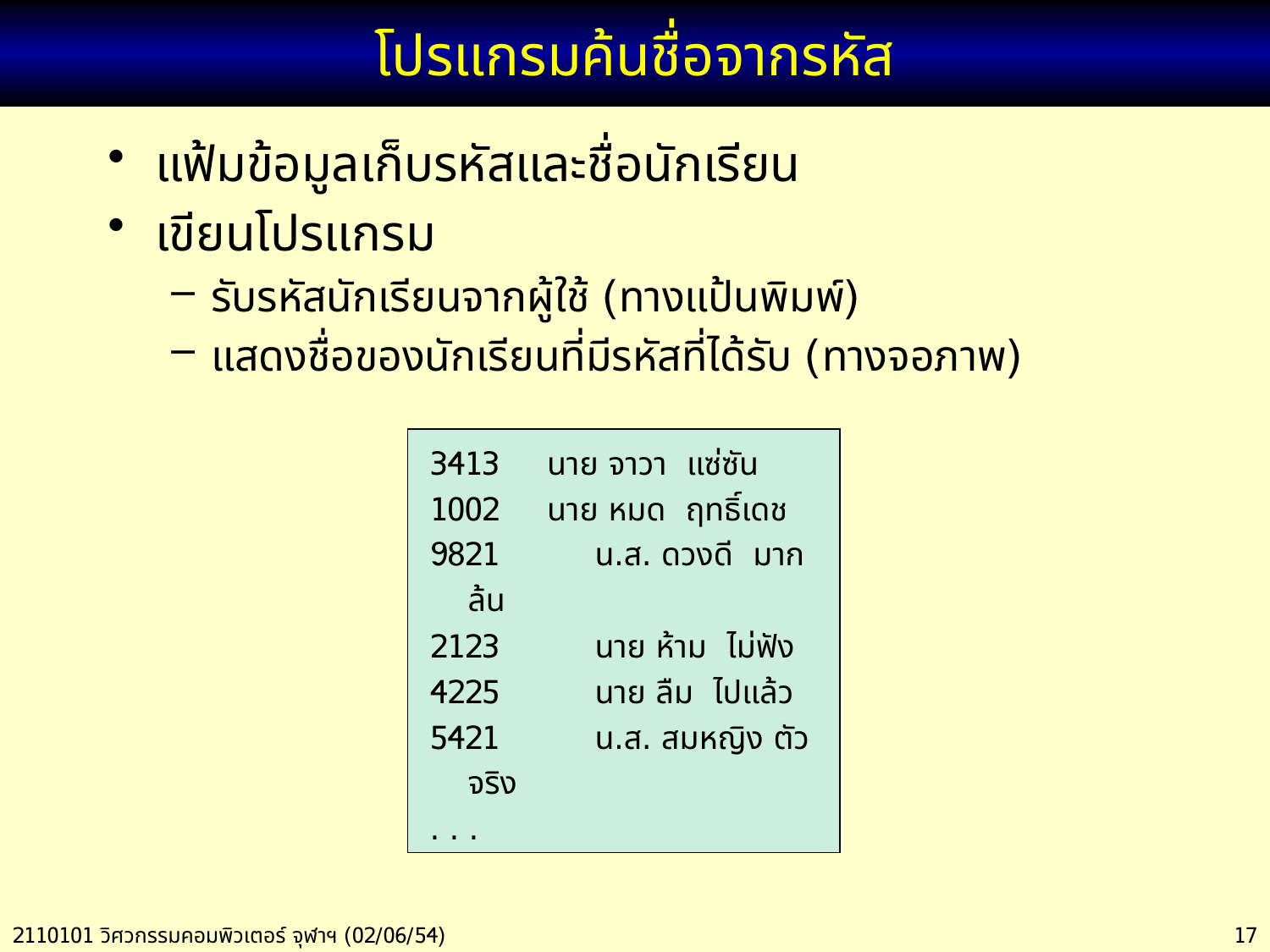

# โปรแกรมค้นชื่อจากรหัส
แฟ้มข้อมูลเก็บรหัสและชื่อนักเรียน
เขียนโปรแกรม
รับรหัสนักเรียนจากผู้ใช้ (ทางแป้นพิมพ์)
แสดงชื่อของนักเรียนที่มีรหัสที่ได้รับ (ทางจอภาพ)
 3413	นาย จาวา  แซ่ซัน
 1002	นาย หมด  ฤทธิ์เดช
 9821	น.ส. ดวงดี  มากล้น
 2123	นาย ห้าม  ไม่ฟัง
 4225	นาย ลืม  ไปแล้ว
 5421	น.ส. สมหญิง ตัวจริง
 . . .